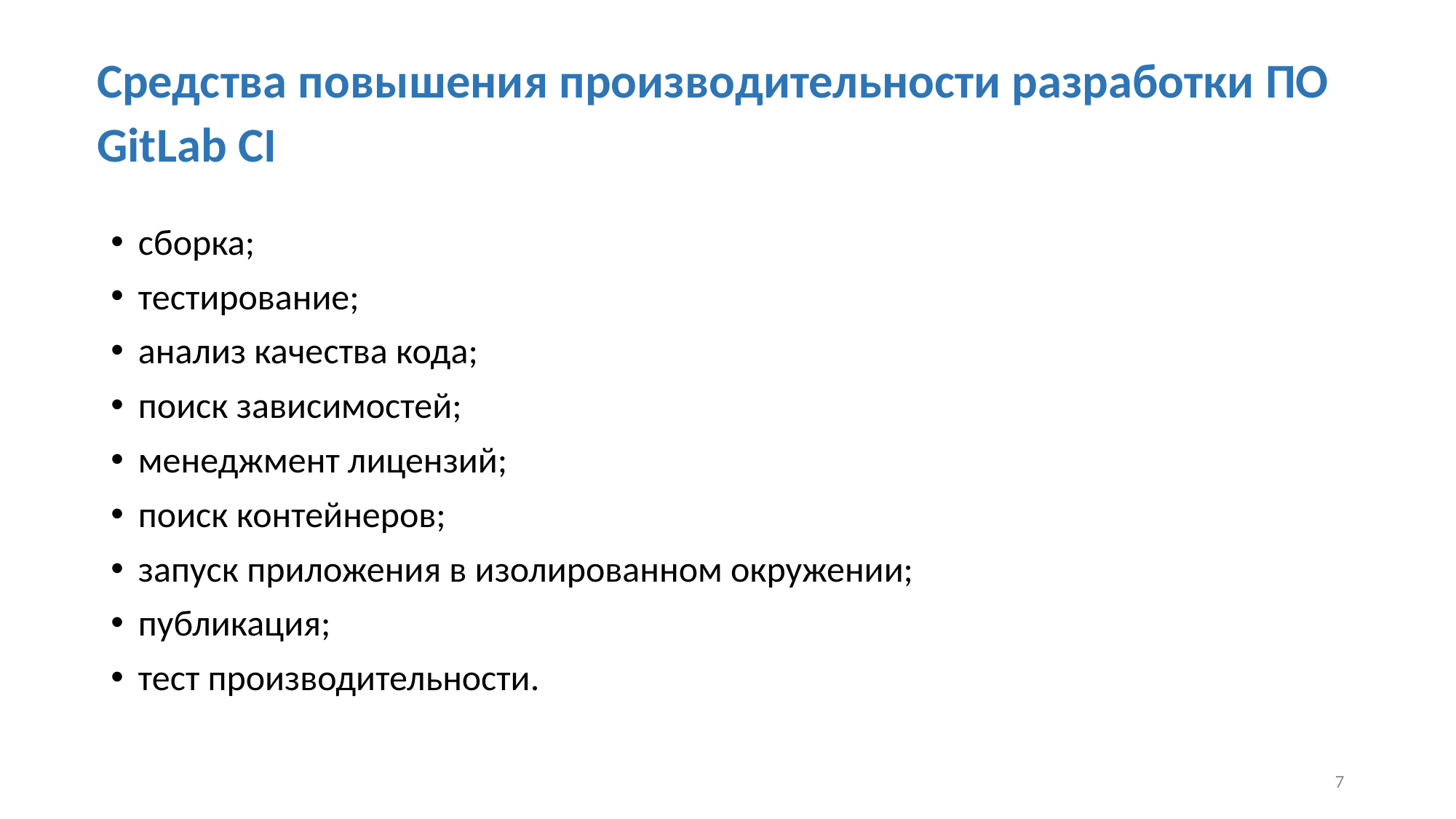

# Средства повышения производительности разработки ПО
GitLab CI
сборка;
тестирование;
анализ качества кода;
поиск зависимостей;
менеджмент лицензий;
поиск контейнеров;
запуск приложения в изолированном окружении;
публикация;
тест производительности.

7